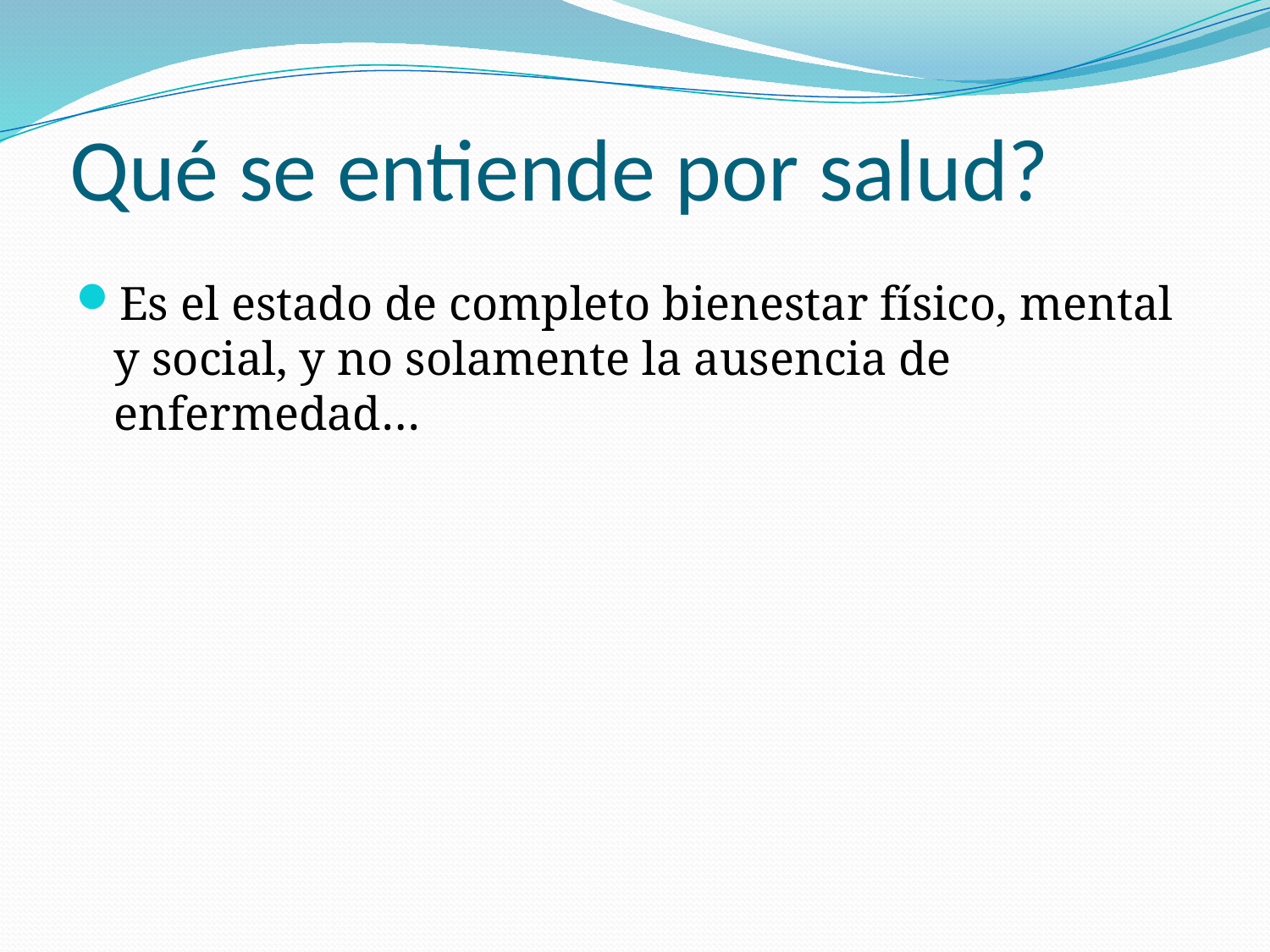

# Qué se entiende por salud?
Es el estado de completo bienestar físico, mental y social, y no solamente la ausencia de enfermedad…